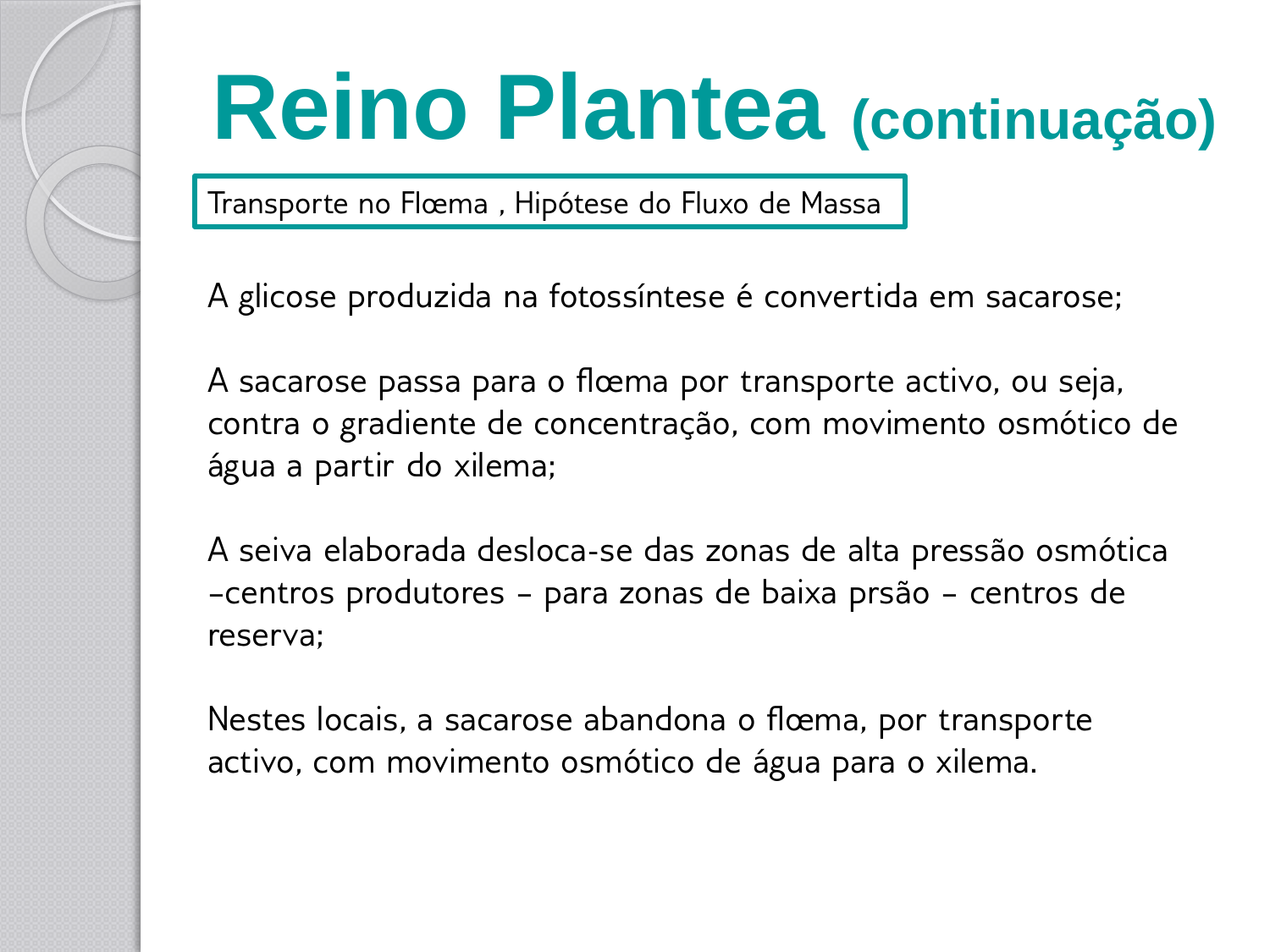

# Reino Plantea (continuação)
Transporte no Floema , Hipótese do Fluxo de Massa
A glicose produzida na fotossíntese é convertida em sacarose;

A sacarose passa para o floema por transporte activo, ou seja, contra o gradiente de concentração, com movimento osmótico de água a partir do xilema;

A seiva elaborada desloca-se das zonas de alta pressão osmótica –centros produtores – para zonas de baixa prsão – centros de reserva;

Nestes locais, a sacarose abandona o floema, por transporte activo, com movimento osmótico de água para o xilema.